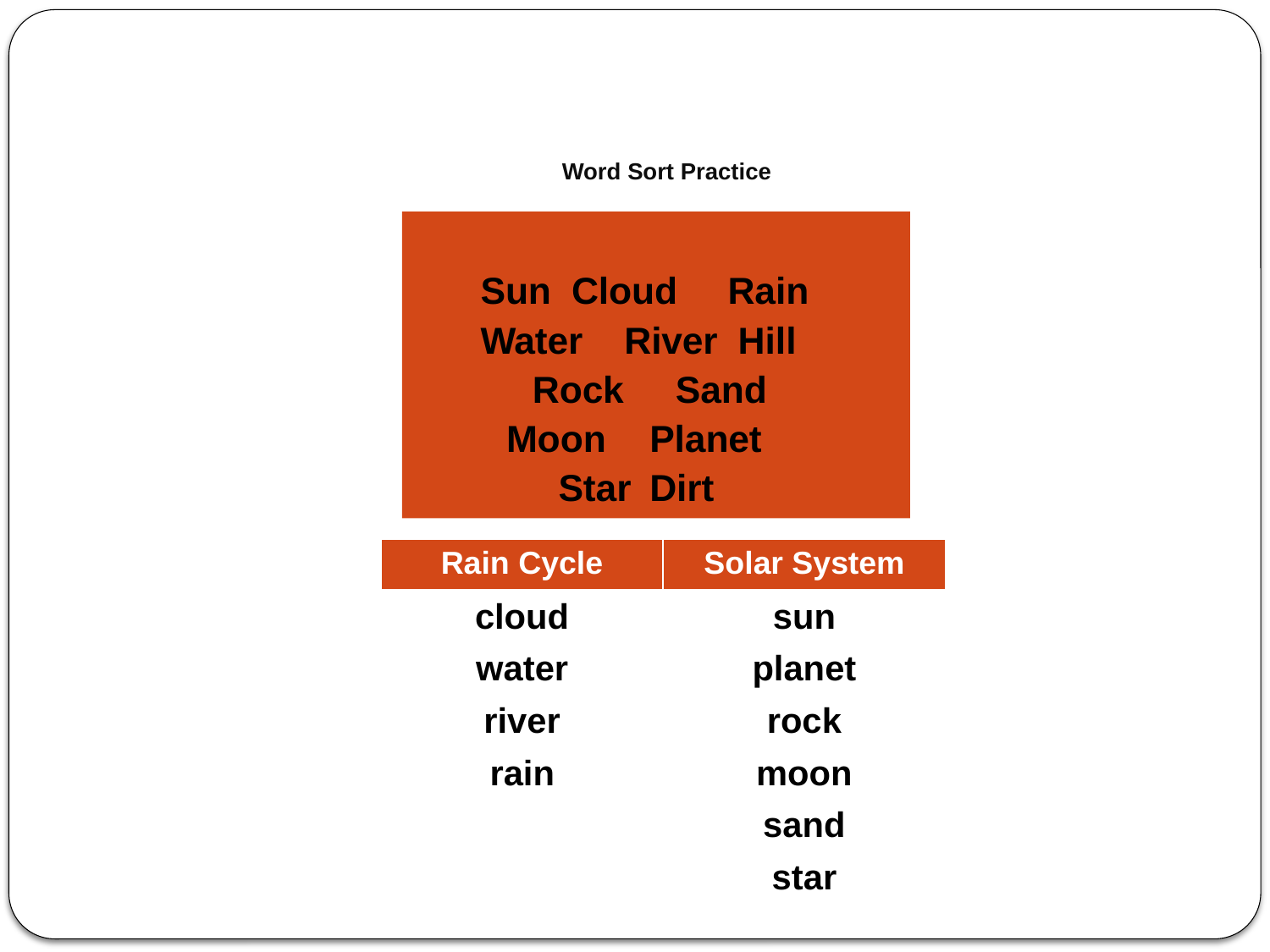

# Word Sort Practice

Sun 	Cloud   	Rain
Water    River	 Hill
Rock	Sand
Moon	Planet
Star	Dirt

| Rain Cycle | Solar System |
| --- | --- |
| cloud | sun |
| water | planet |
| river | rock |
| rain | moon |
|  | sand |
|  | star |